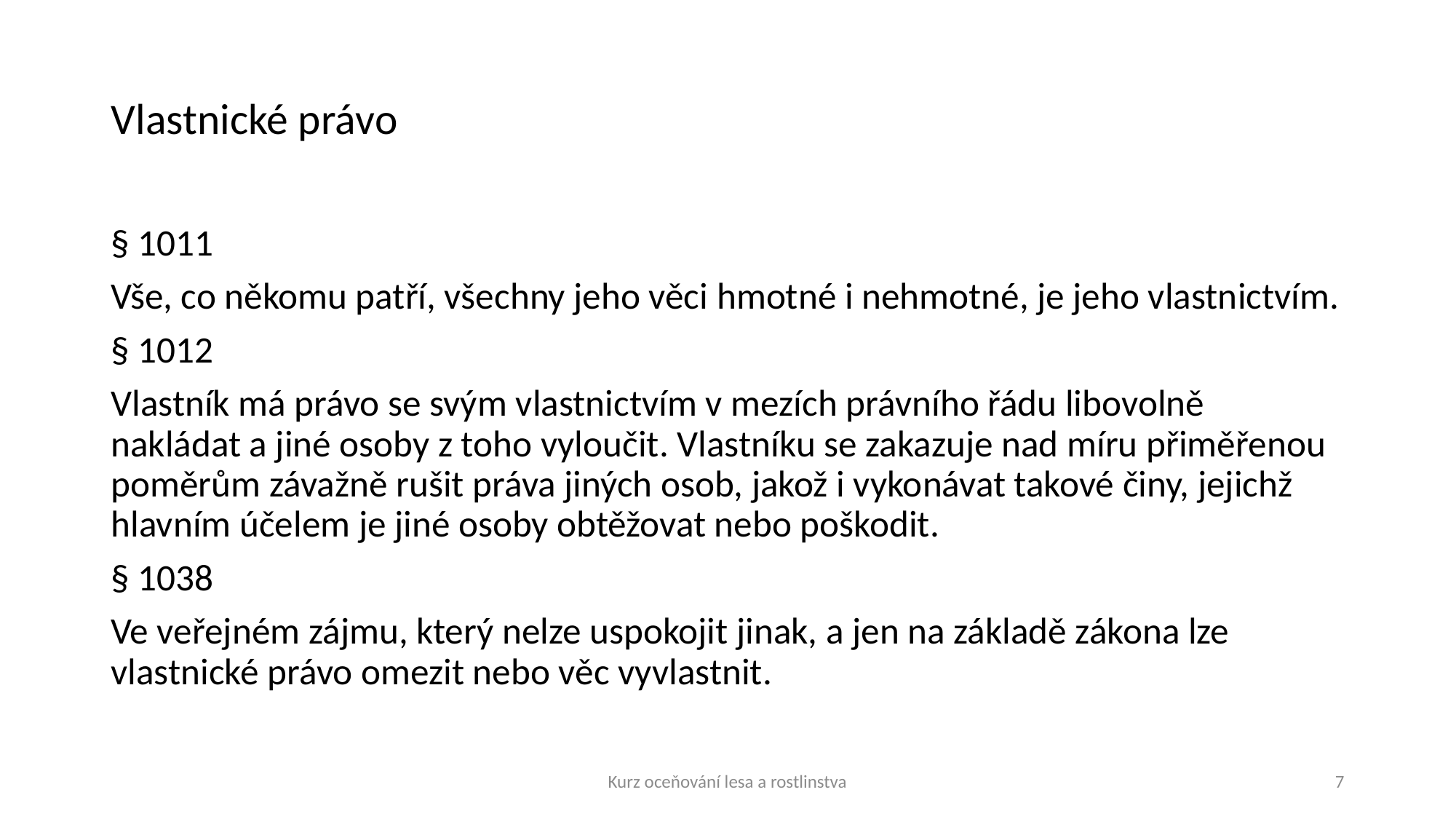

# Vlastnické právo
§ 1011
Vše, co někomu patří, všechny jeho věci hmotné i nehmotné, je jeho vlastnictvím.
§ 1012
Vlastník má právo se svým vlastnictvím v mezích právního řádu libovolně nakládat a jiné osoby z toho vyloučit. Vlastníku se zakazuje nad míru přiměřenou poměrům závažně rušit práva jiných osob, jakož i vykonávat takové činy, jejichž hlavním účelem je jiné osoby obtěžovat nebo poškodit.
§ 1038
Ve veřejném zájmu, který nelze uspokojit jinak, a jen na základě zákona lze vlastnické právo omezit nebo věc vyvlastnit.

Kurz oceňování lesa a rostlinstva
7